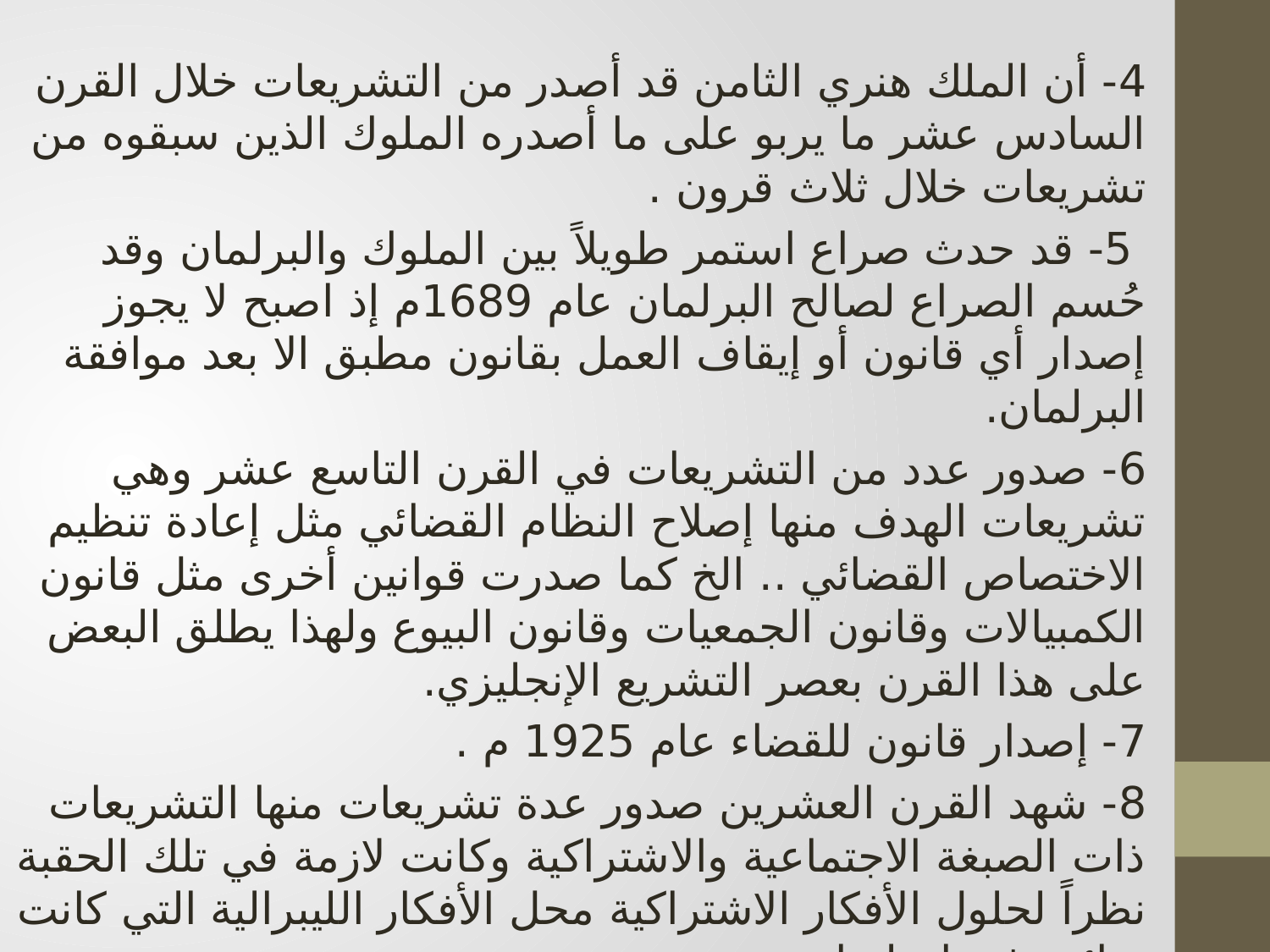

4- أن الملك هنري الثامن قد أصدر من التشريعات خلال القرن السادس عشر ما يربو على ما أصدره الملوك الذين سبقوه من تشريعات خلال ثلاث قرون .
 5- قد حدث صراع استمر طويلاً بين الملوك والبرلمان وقد حُسم الصراع لصالح البرلمان عام 1689م إذ اصبح لا يجوز إصدار أي قانون أو إيقاف العمل بقانون مطبق الا بعد موافقة البرلمان.
6- صدور عدد من التشريعات في القرن التاسع عشر وهي تشريعات الهدف منها إصلاح النظام القضائي مثل إعادة تنظيم الاختصاص القضائي .. الخ كما صدرت قوانين أخرى مثل قانون الكمبيالات وقانون الجمعيات وقانون البيوع ولهذا يطلق البعض على هذا القرن بعصر التشريع الإنجليزي.
7- إصدار قانون للقضاء عام 1925 م .
8- شهد القرن العشرين صدور عدة تشريعات منها التشريعات ذات الصبغة الاجتماعية والاشتراكية وكانت لازمة في تلك الحقبة نظراً لحلول الأفكار الاشتراكية محل الأفكار الليبرالية التي كانت سائدة في إنجلترا.
9-منذ دخول إنجلترا في السوق الأوروبية المشتركة وبسبب التبادل التجاري رأوا ضرورة التقريب بين القانون الإنجليزي  وقوانين بلدان أعضاء الاتحاد الأوروبي.